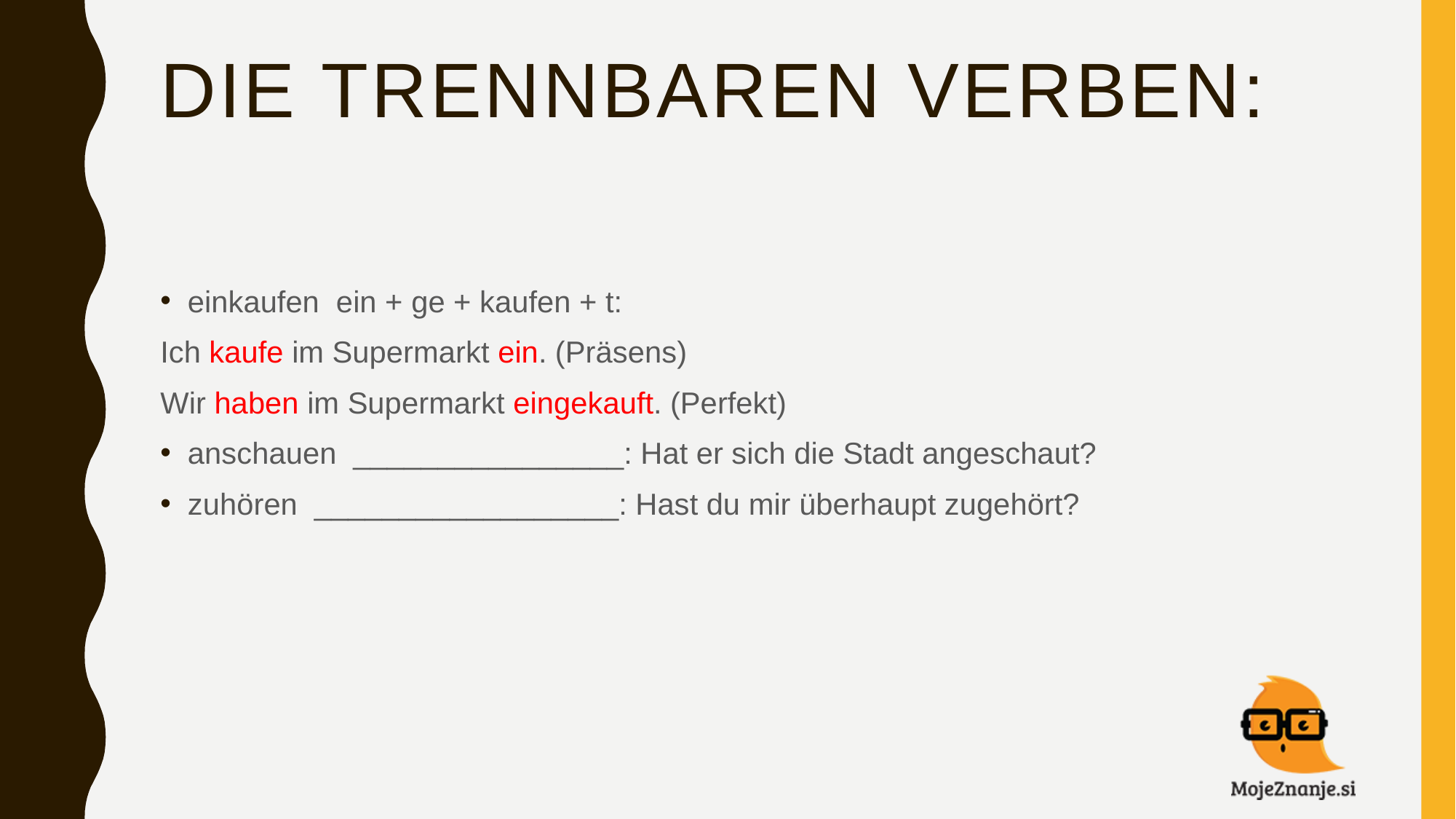

# die trennbaren Verben:
einkaufen  ein + ge + kaufen + t:
Ich kaufe im Supermarkt ein. (Präsens)
Wir haben im Supermarkt eingekauft. (Perfekt)
anschauen  ________________: Hat er sich die Stadt angeschaut?
zuhören  __________________: Hast du mir überhaupt zugehört?